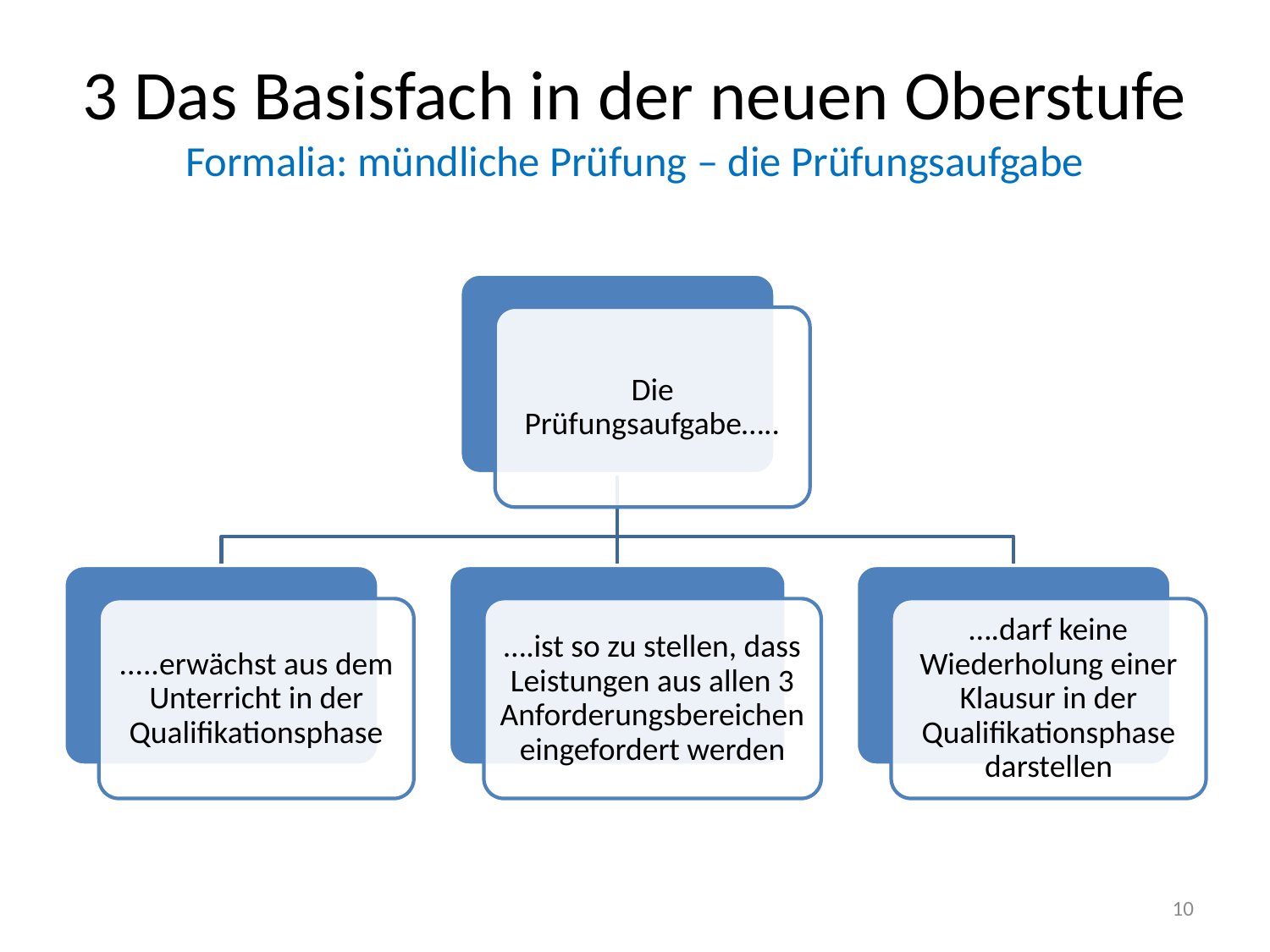

# 3 Das Basisfach in der neuen Oberstufe Formalia: mündliche Prüfung – die Prüfungsaufgabe
Die Prüfungsaufgabe…..
.....erwächst aus dem Unterricht in der Qualifikationsphase
….ist so zu stellen, dass Leistungen aus allen 3 Anforderungsbereichen eingefordert werden
….darf keine Wiederholung einer Klausur in der Qualifikationsphase darstellen
10